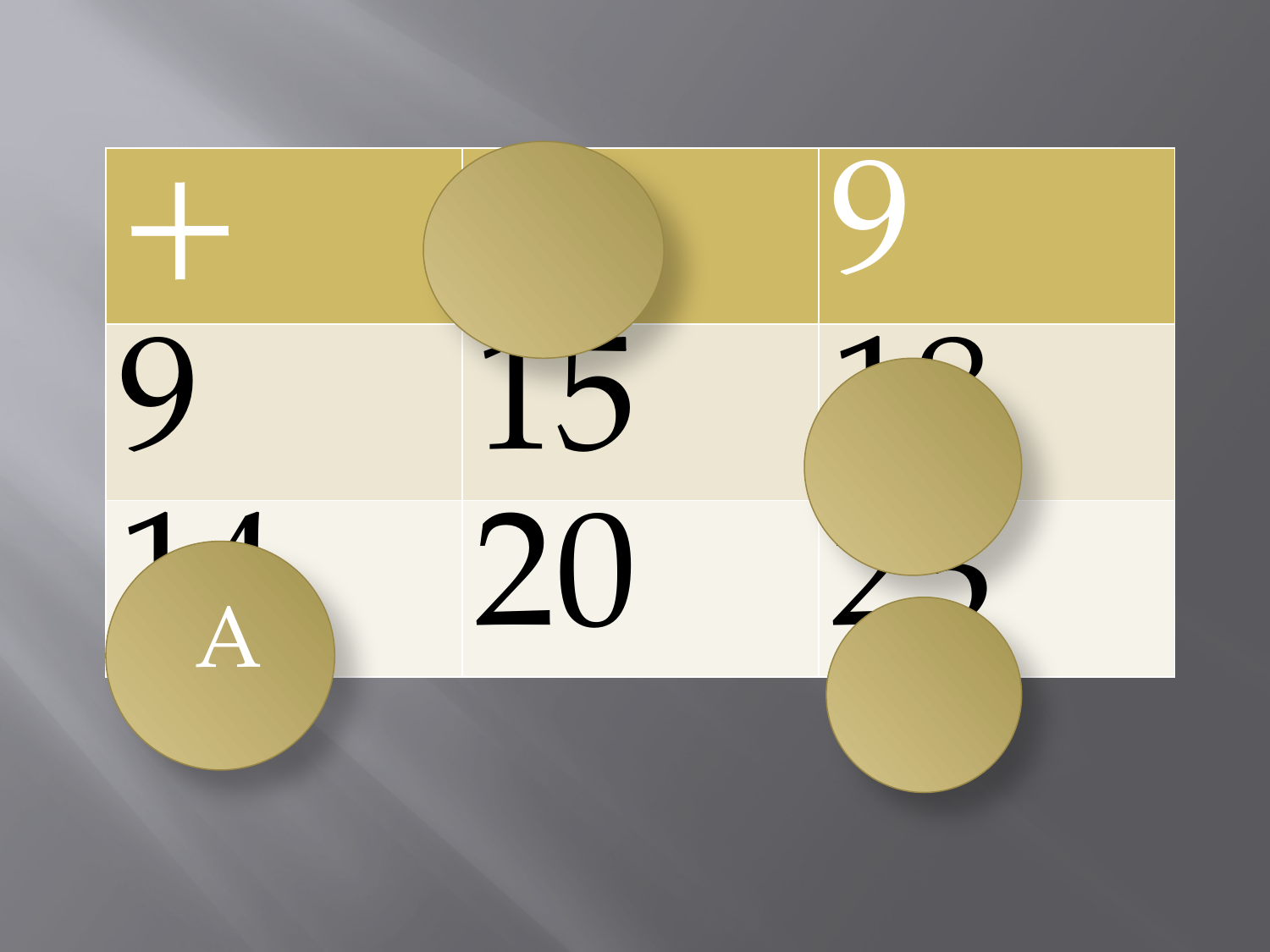

| + | 6 | 9 |
| --- | --- | --- |
| 9 | 15 | 18 |
| 14 | 20 | 23 |

  A